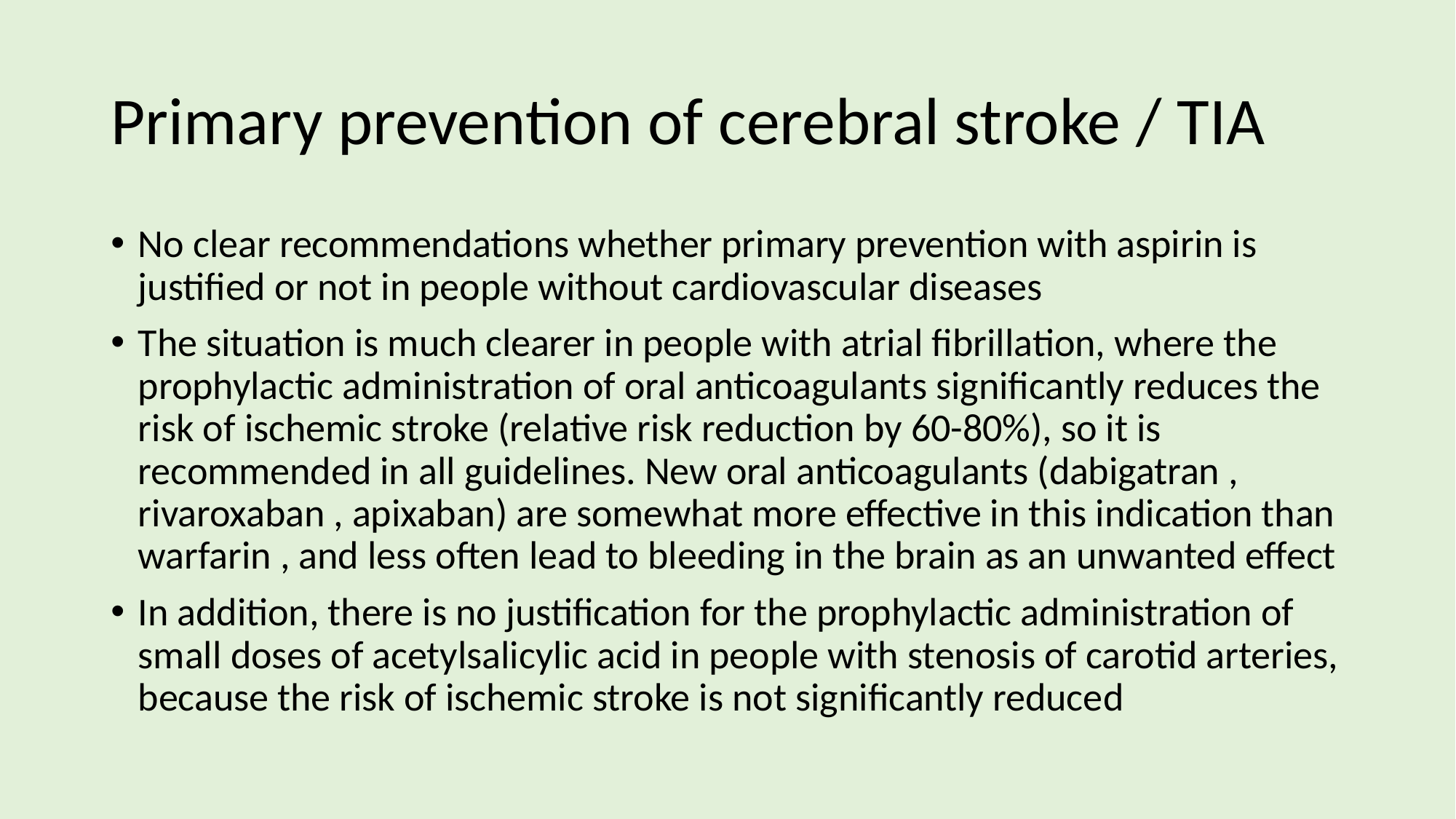

# Primary prevention of cerebral stroke / TIA
No clear recommendations whether primary prevention with aspirin is justified or not in people without cardiovascular diseases
The situation is much clearer in people with atrial fibrillation, where the prophylactic administration of oral anticoagulants significantly reduces the risk of ischemic stroke (relative risk reduction by 60-80%), so it is recommended in all guidelines. New oral anticoagulants (dabigatran , rivaroxaban , apixaban) are somewhat more effective in this indication than warfarin , and less often lead to bleeding in the brain as an unwanted effect
In addition, there is no justification for the prophylactic administration of small doses of acetylsalicylic acid in people with stenosis of carotid arteries, because the risk of ischemic stroke is not significantly reduced